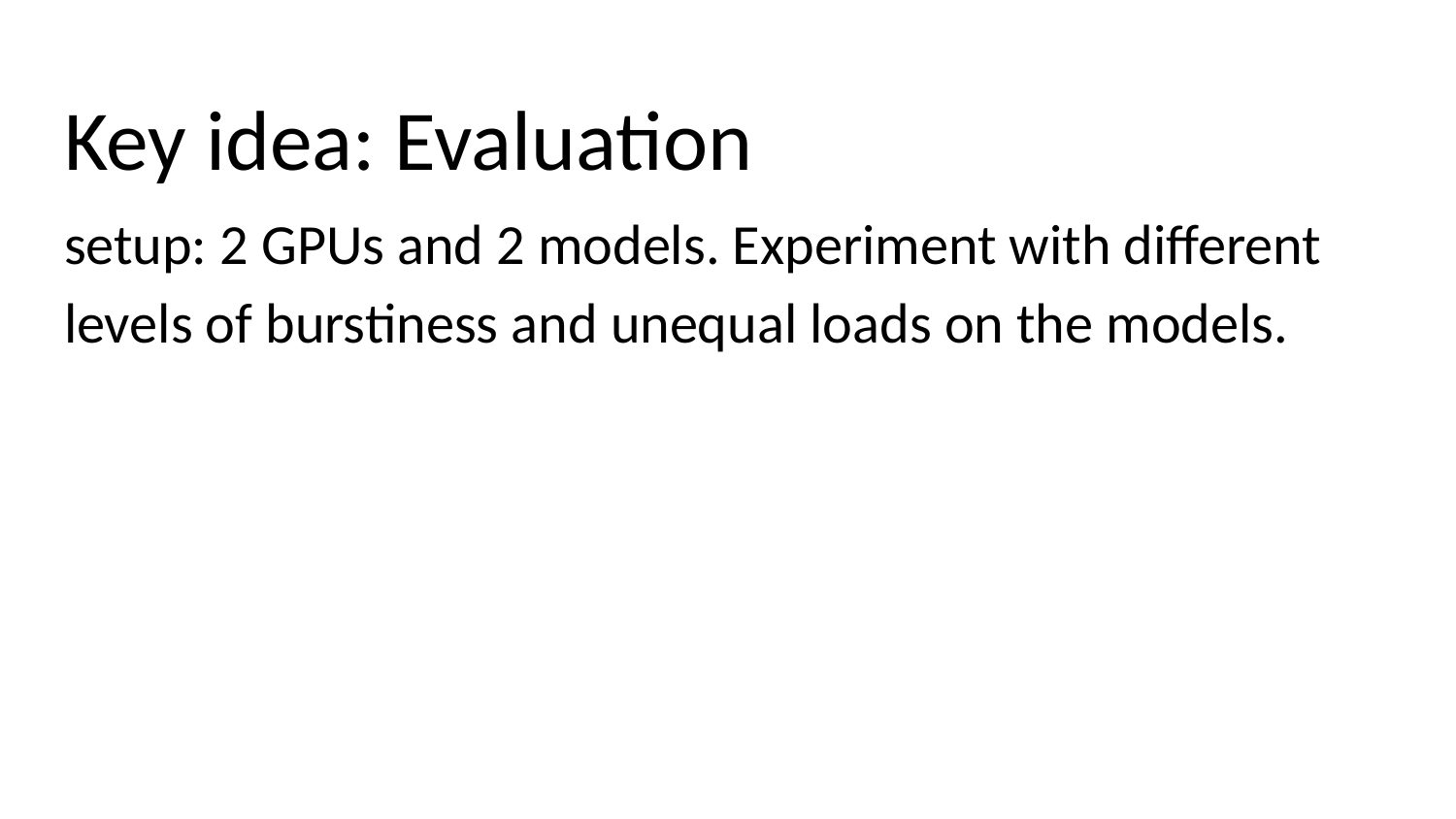

# Key idea: Evaluation
setup: 2 GPUs and 2 models. Experiment with different levels of burstiness and unequal loads on the models.